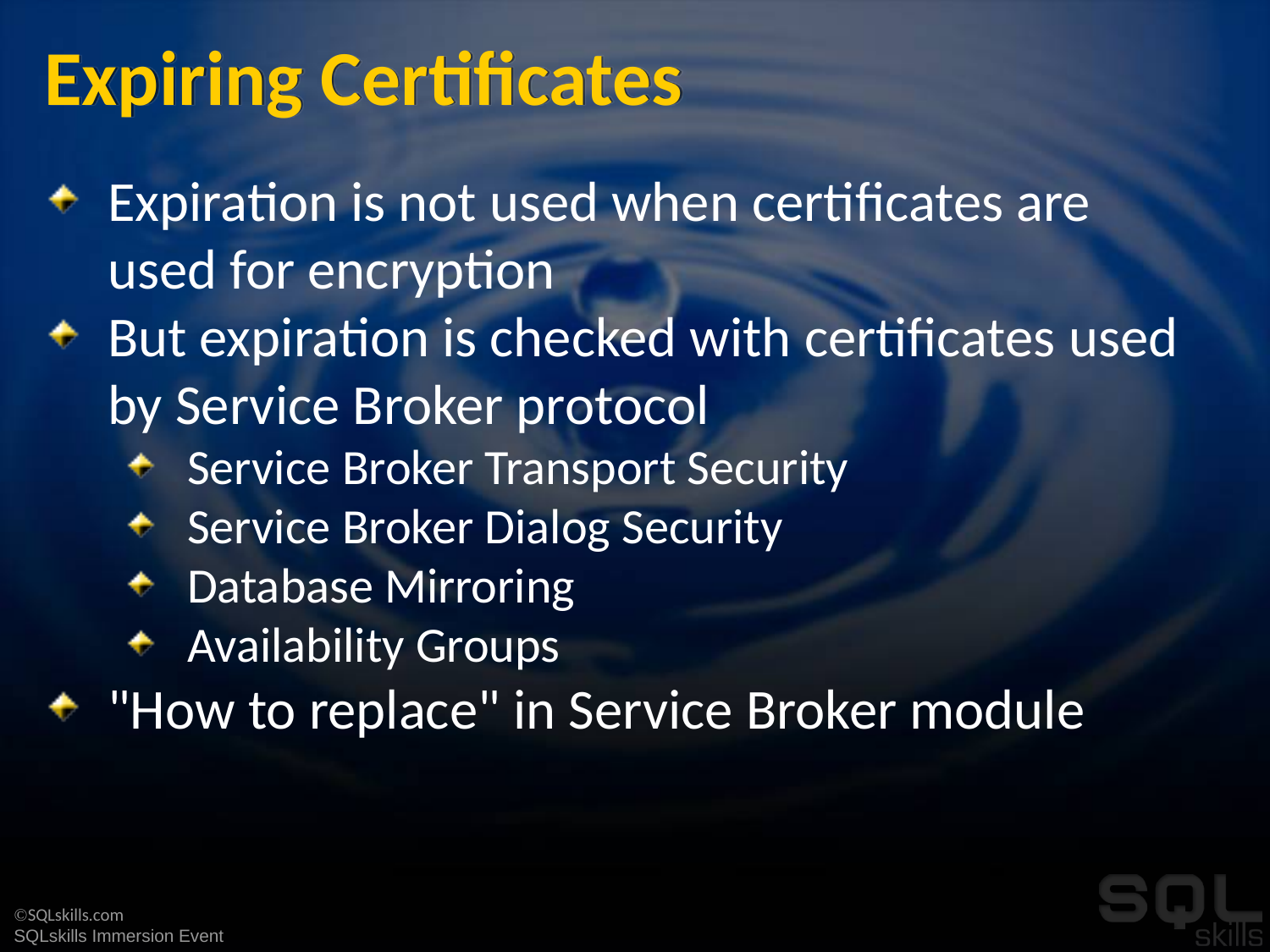

# Expiring Certificates
Expiration is not used when certificates are used for encryption
But expiration is checked with certificates used by Service Broker protocol
Service Broker Transport Security
Service Broker Dialog Security
Database Mirroring
Availability Groups
"How to replace" in Service Broker module